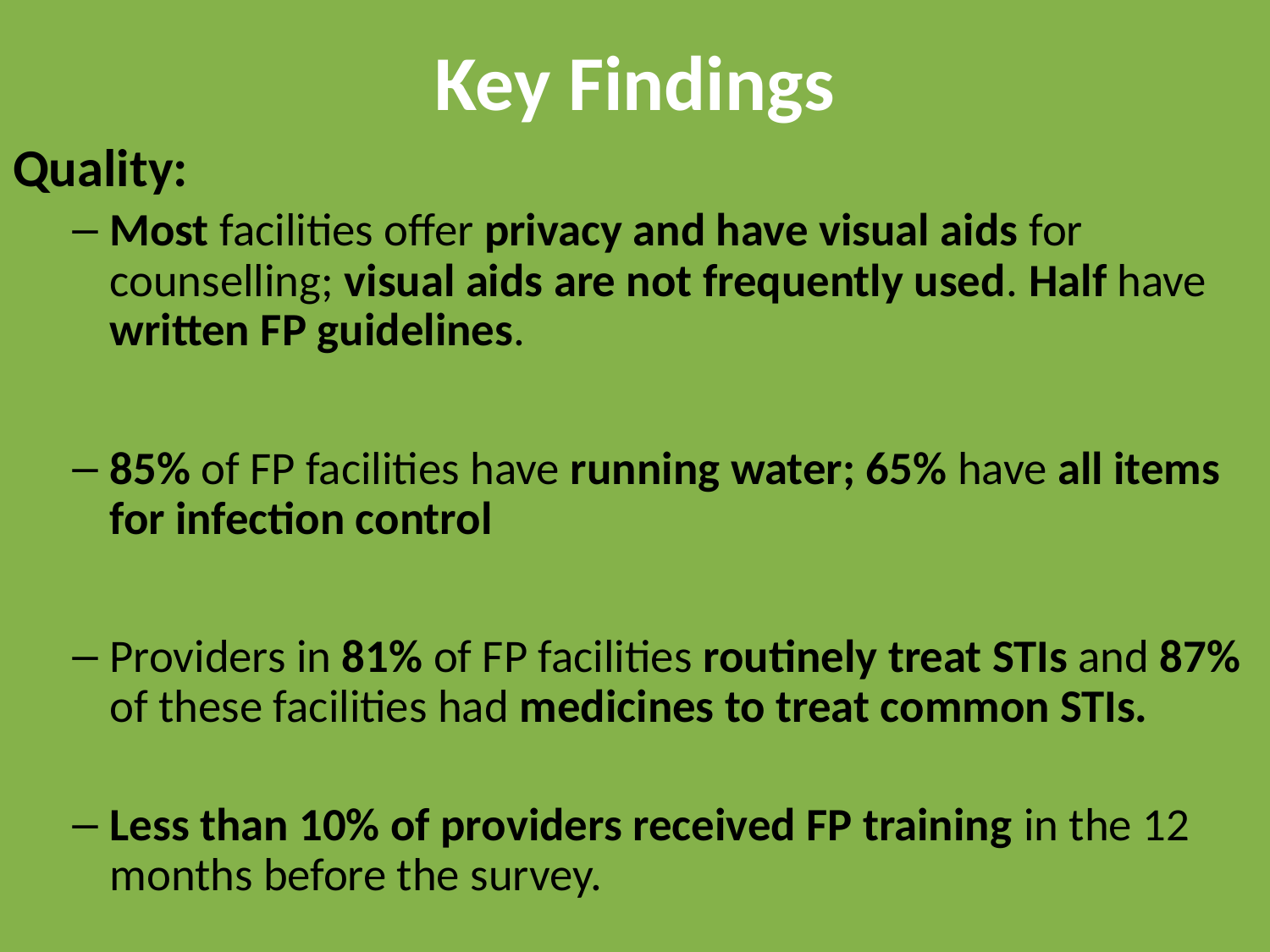

# Key Findings
Quality:
Most facilities offer privacy and have visual aids for counselling; visual aids are not frequently used. Half have written FP guidelines.

85% of FP facilities have running water; 65% have all items for infection control

Providers in 81% of FP facilities routinely treat STIs and 87% of these facilities had medicines to treat common STIs.

Less than 10% of providers received FP training in the 12 months before the survey.